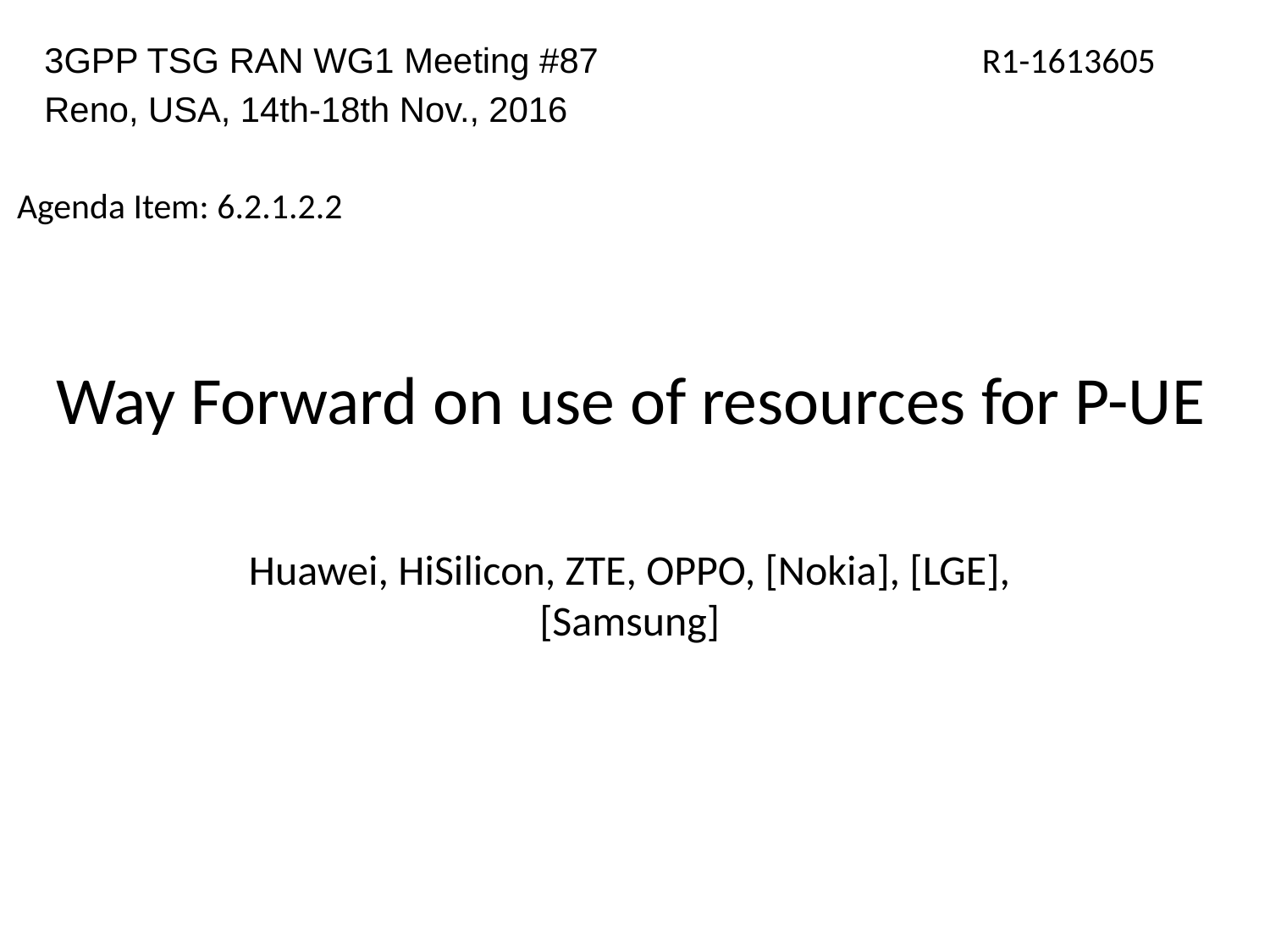

3GPP TSG RAN WG1 Meeting #87            		     R1-1613605
Reno, USA, 14th-18th Nov., 2016

Agenda Item: 6.2.1.2.2
# Way Forward on use of resources for P-UE
Huawei, HiSilicon, ZTE, OPPO, [Nokia], [LGE], [Samsung]